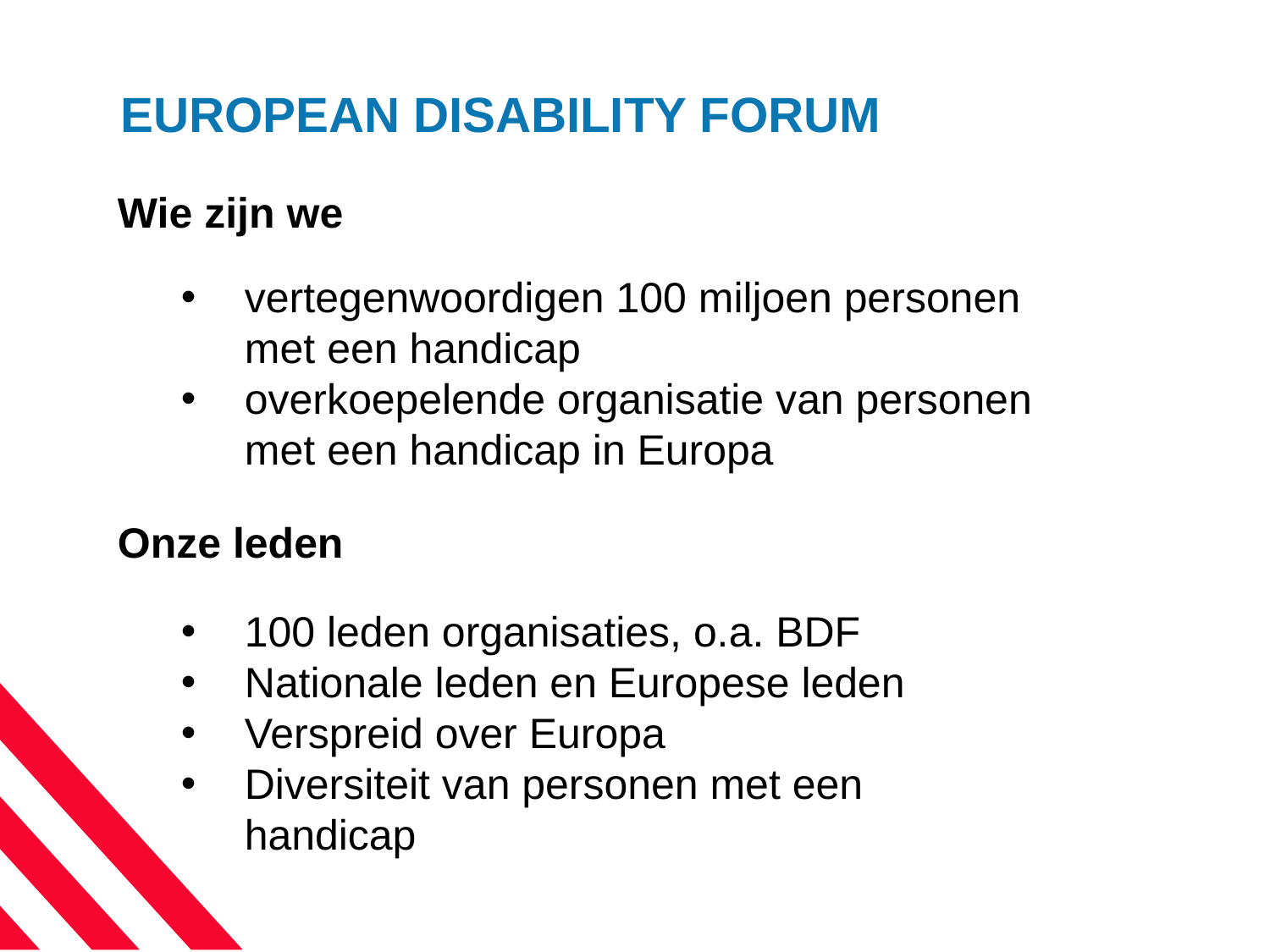

EUROPEAN DISABILITY FORUM
Wie zijn we

vertegenwoordigen 100 miljoen personen met een handicap
overkoepelende organisatie van personen met een handicap in Europa
Onze leden

100 leden organisaties, o.a. BDF
Nationale leden en Europese leden
Verspreid over Europa
Diversiteit van personen met een handicap